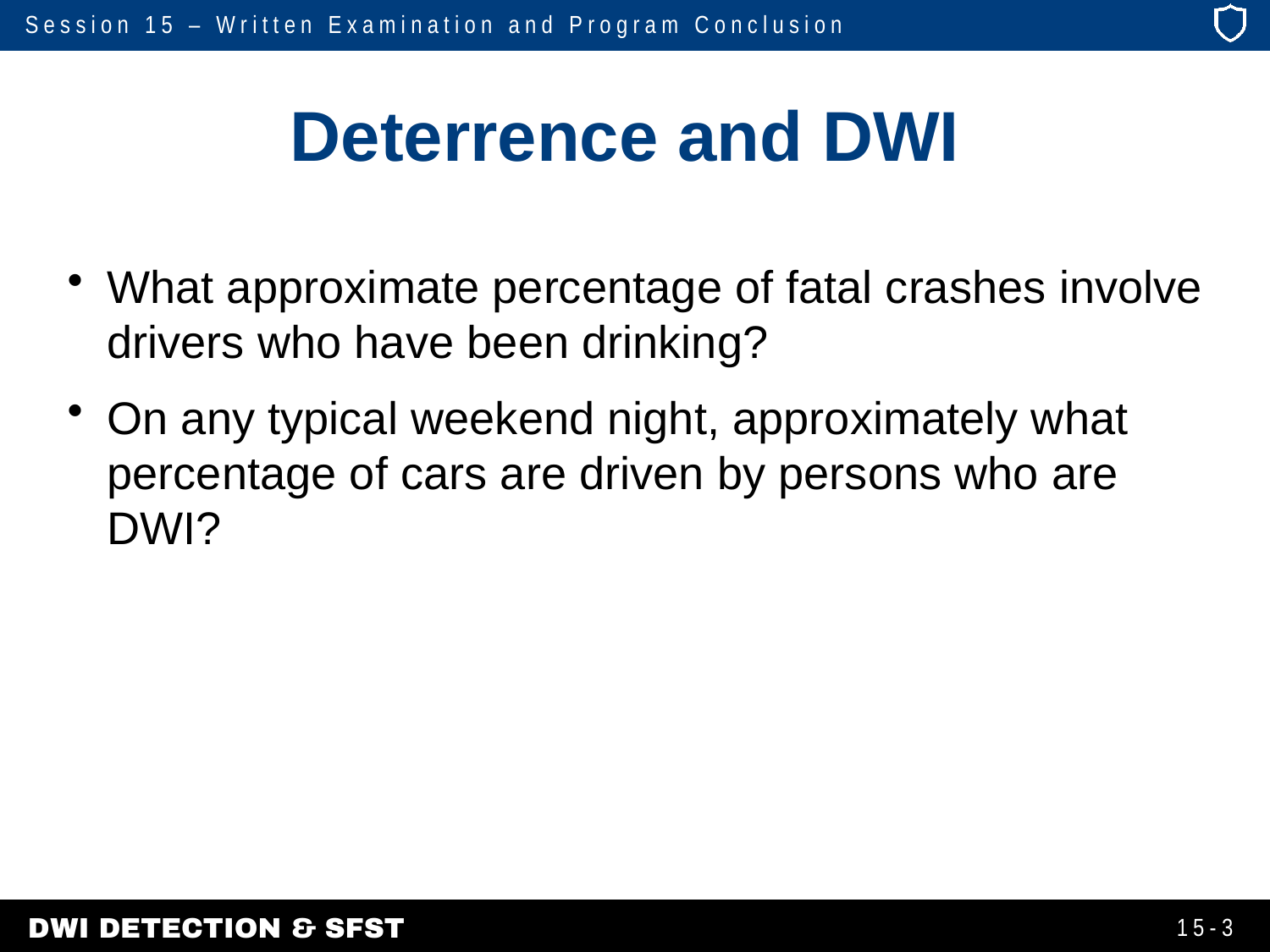

# Deterrence and DWI
What approximate percentage of fatal crashes involve drivers who have been drinking?
On any typical weekend night, approximately what percentage of cars are driven by persons who are DWI?
15-3